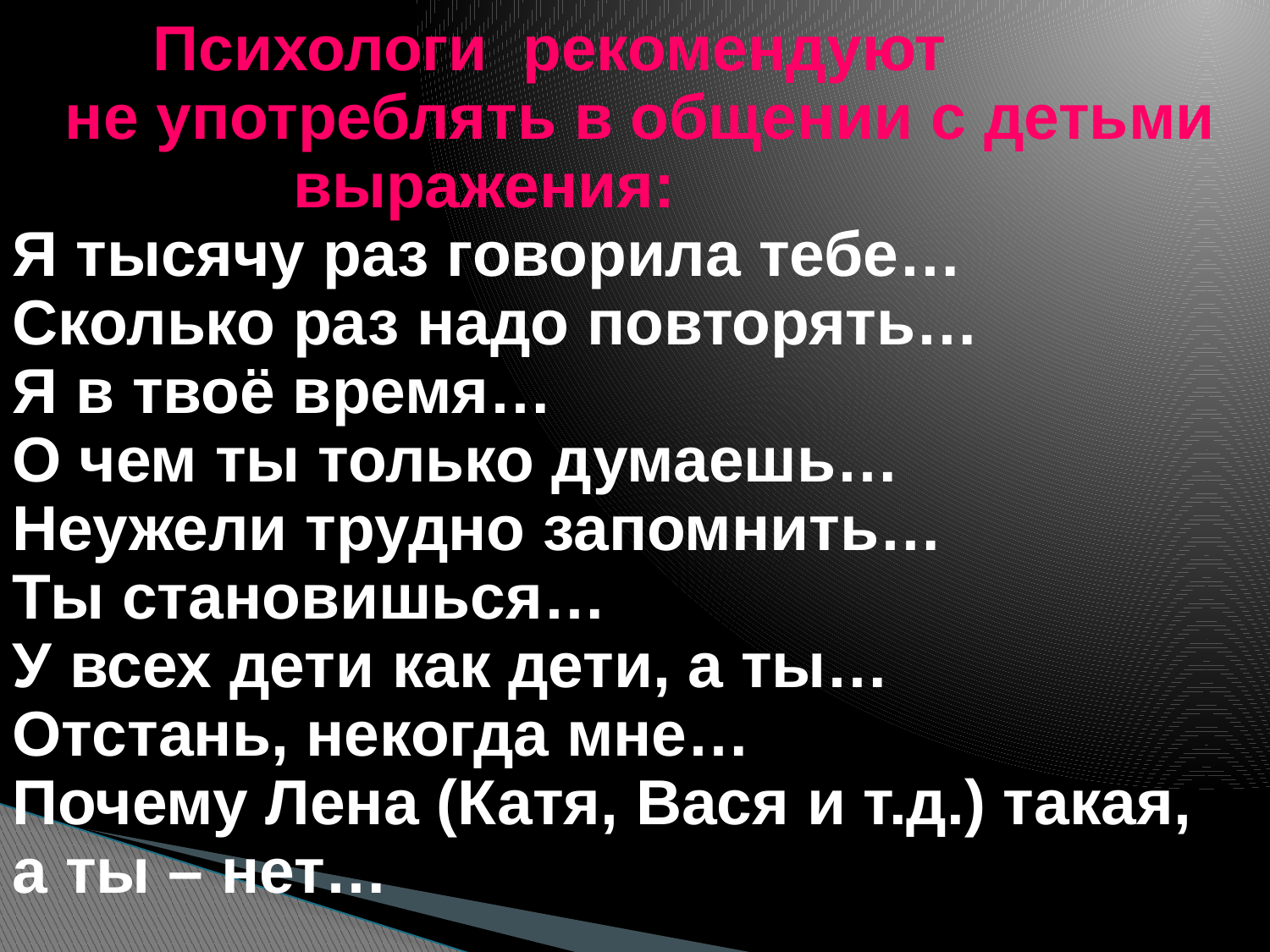

# Психологи  рекомендуют не употреблять в общении с детьми                 выражения: Я тысячу раз говорила тебе… Сколько раз надо повторять… Я в твоё время… О чем ты только думаешь… Неужели трудно запомнить… Ты становишься… У всех дети как дети, а ты… Отстань, некогда мне… Почему Лена (Катя, Вася и т.д.) такая, а ты – нет…